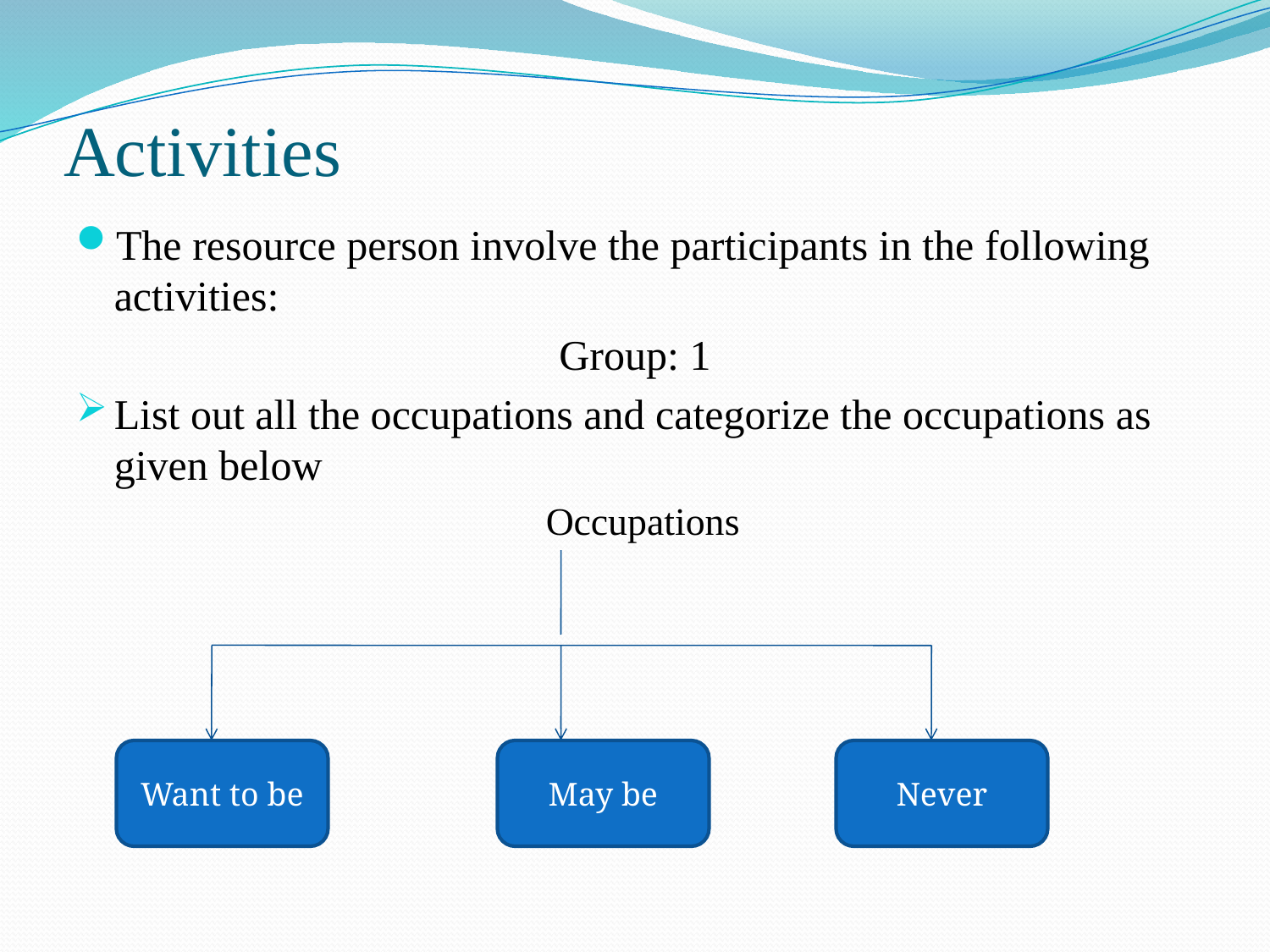

# Activities
The resource person involve the participants in the following activities:
Group: 1
List out all the occupations and categorize the occupations as given below
				Occupations
Want to be
May be
Never